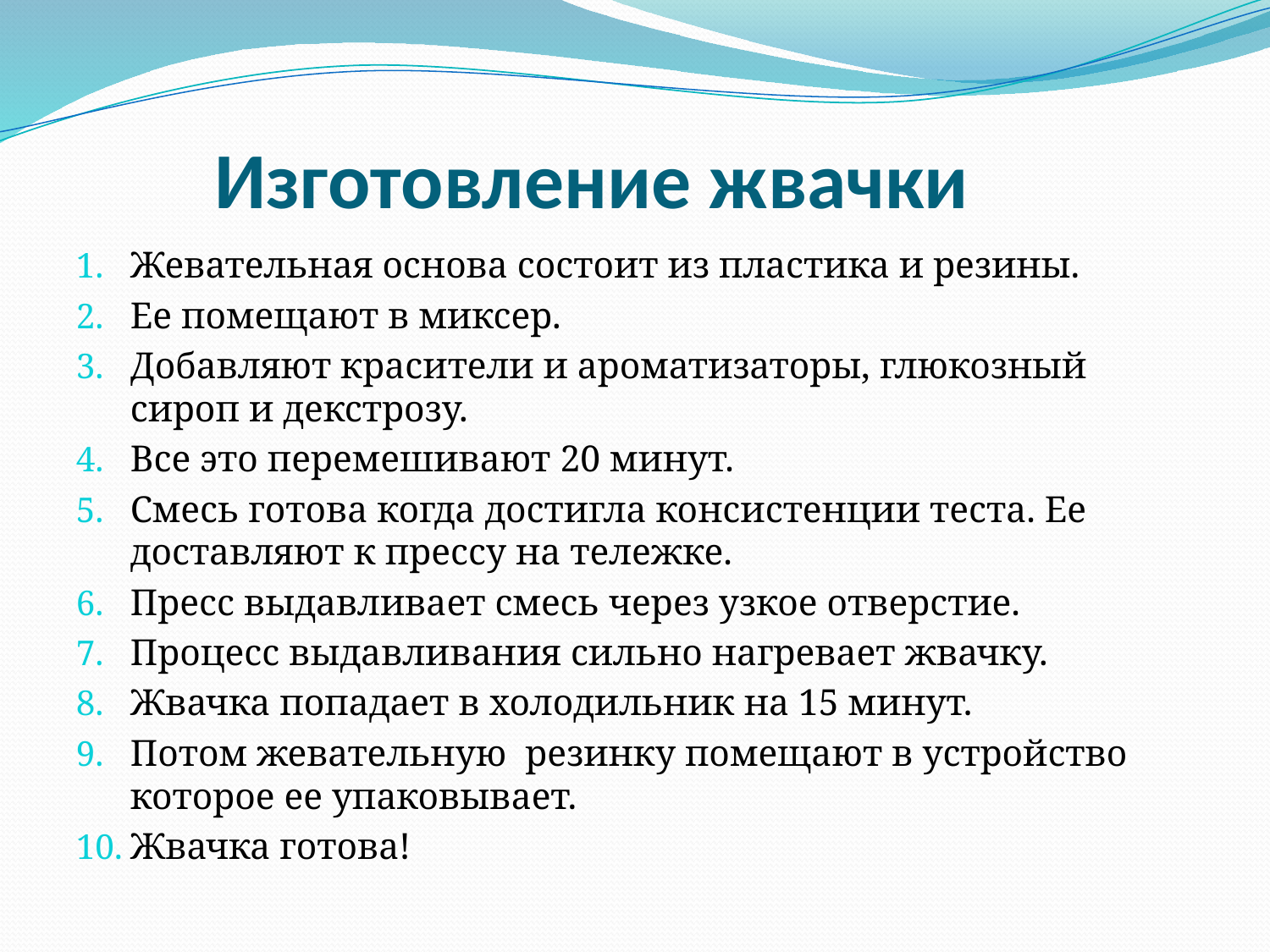

# Изготовление жвачки
Жевательная основа состоит из пластика и резины.
Ее помещают в миксер.
Добавляют красители и ароматизаторы, глюкозный сироп и декстрозу.
Все это перемешивают 20 минут.
Смесь готова когда достигла консистенции теста. Ее доставляют к прессу на тележке.
Пресс выдавливает смесь через узкое отверстие.
Процесс выдавливания сильно нагревает жвачку.
Жвачка попадает в холодильник на 15 минут.
Потом жевательную  резинку помещают в устройство которое ее упаковывает.
Жвачка готова!